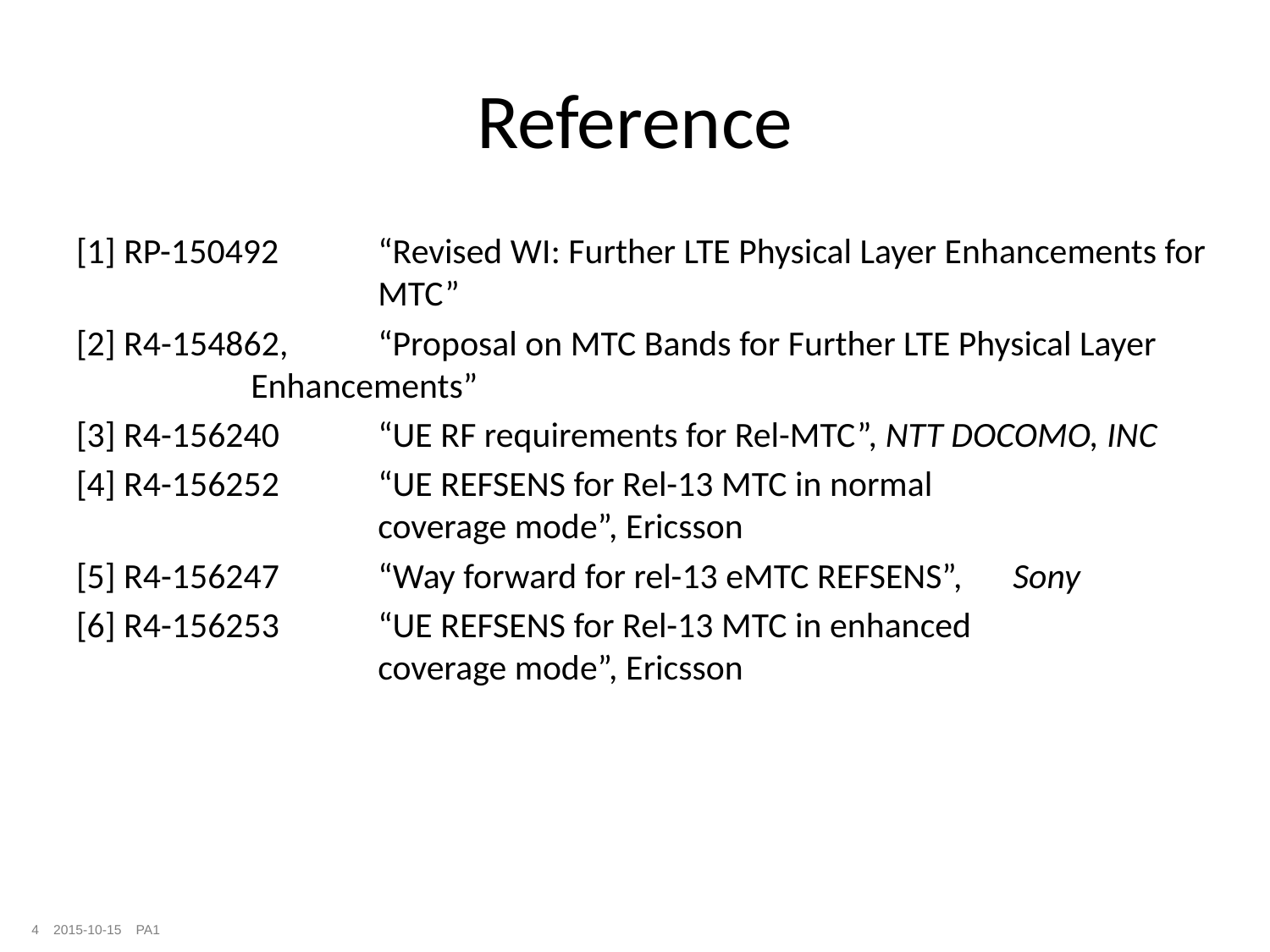

# Reference
[1] RP-150492 	“Revised WI: Further LTE Physical Layer Enhancements for 		MTC”
[2] R4-154862, 	“Proposal on MTC Bands for Further LTE Physical Layer 	Enhancements”
[3] R4-156240	“UE RF requirements for Rel-MTC”, NTT DOCOMO, INC
[4] R4-156252	“UE REFSENS for Rel-13 MTC in normal 				coverage mode”, Ericsson
[5] R4-156247	“Way forward for rel-13 eMTC REFSENS”,	Sony
[6] R4-156253	“UE REFSENS for Rel-13 MTC in enhanced 				coverage mode”, Ericsson